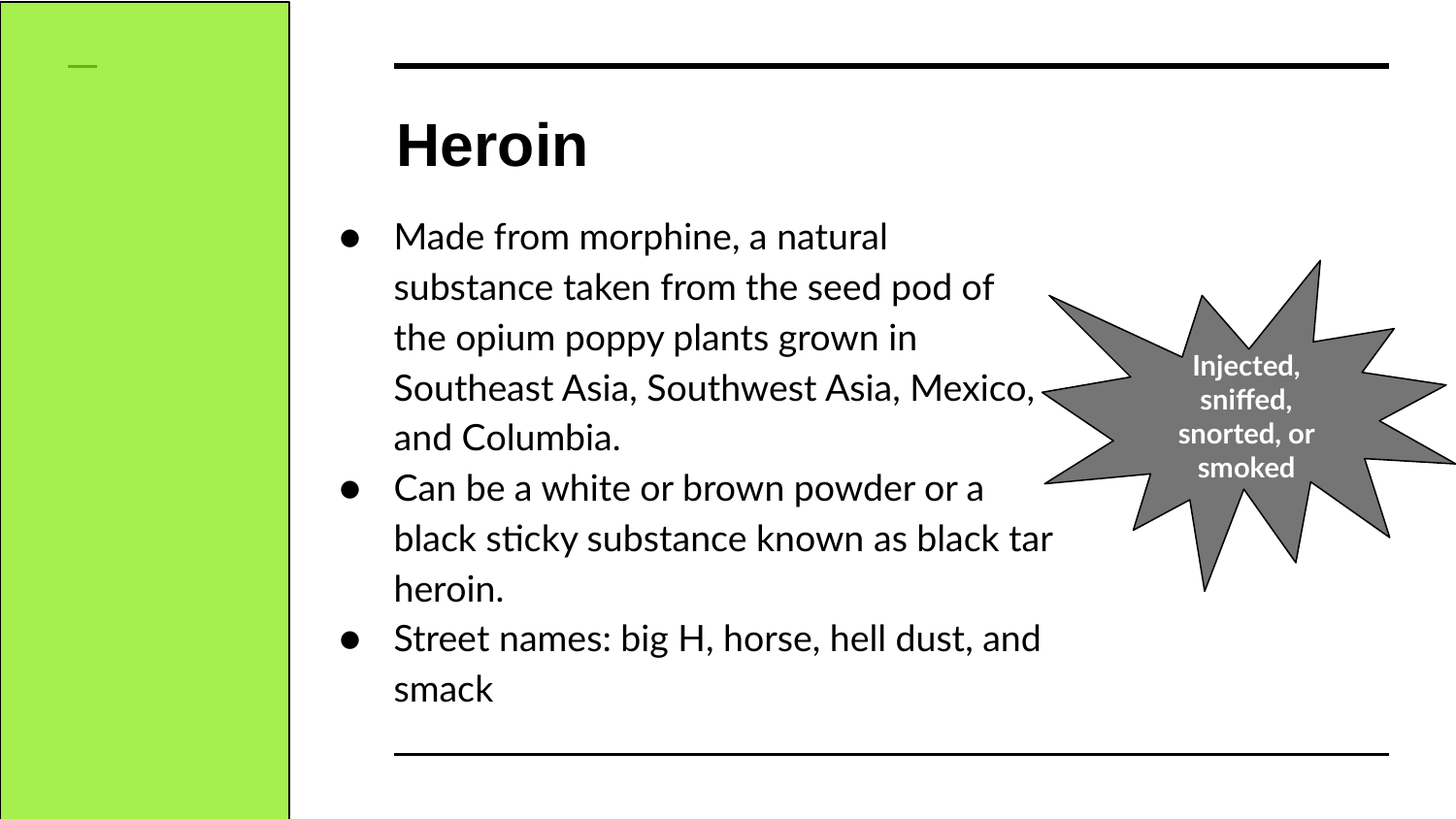

# Heroin
Made from morphine, a natural substance taken from the seed pod of the opium poppy plants grown in Southeast Asia, Southwest Asia, Mexico, and Columbia.
Can be a white or brown powder or a black sticky substance known as black tar heroin.
Street names: big H, horse, hell dust, and smack

Injected, sniffed, snorted, or smoked